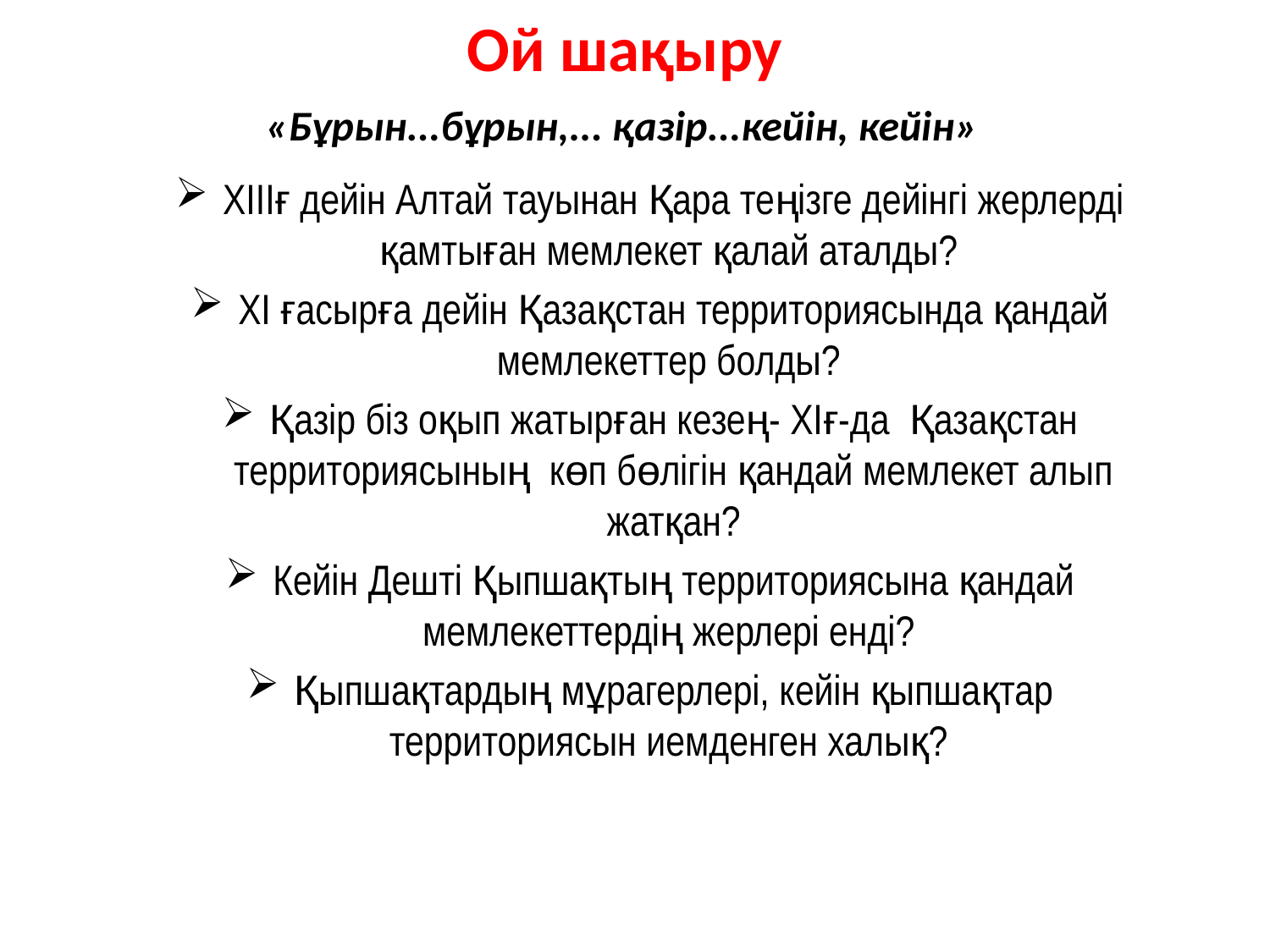

# Ой шақыру «Бұрын...бұрын,... қазір...кейін, кейін»
ХІІІғ дейін Алтай тауынан Қара теңізге дейінгі жерлерді қамтыған мемлекет қалай аталды?
ХІ ғасырға дейін Қазақстан территориясында қандай мемлекеттер болды?
Қазір біз оқып жатырған кезең- ХІғ-да  Қазақстан территориясының  көп бөлігін қандай мемлекет алып жатқан?
Кейін Дешті Қыпшақтың территориясына қандай мемлекеттердің жерлері енді?
Қыпшақтардың мұрагерлері, кейін қыпшақтар территориясын иемденген халық?